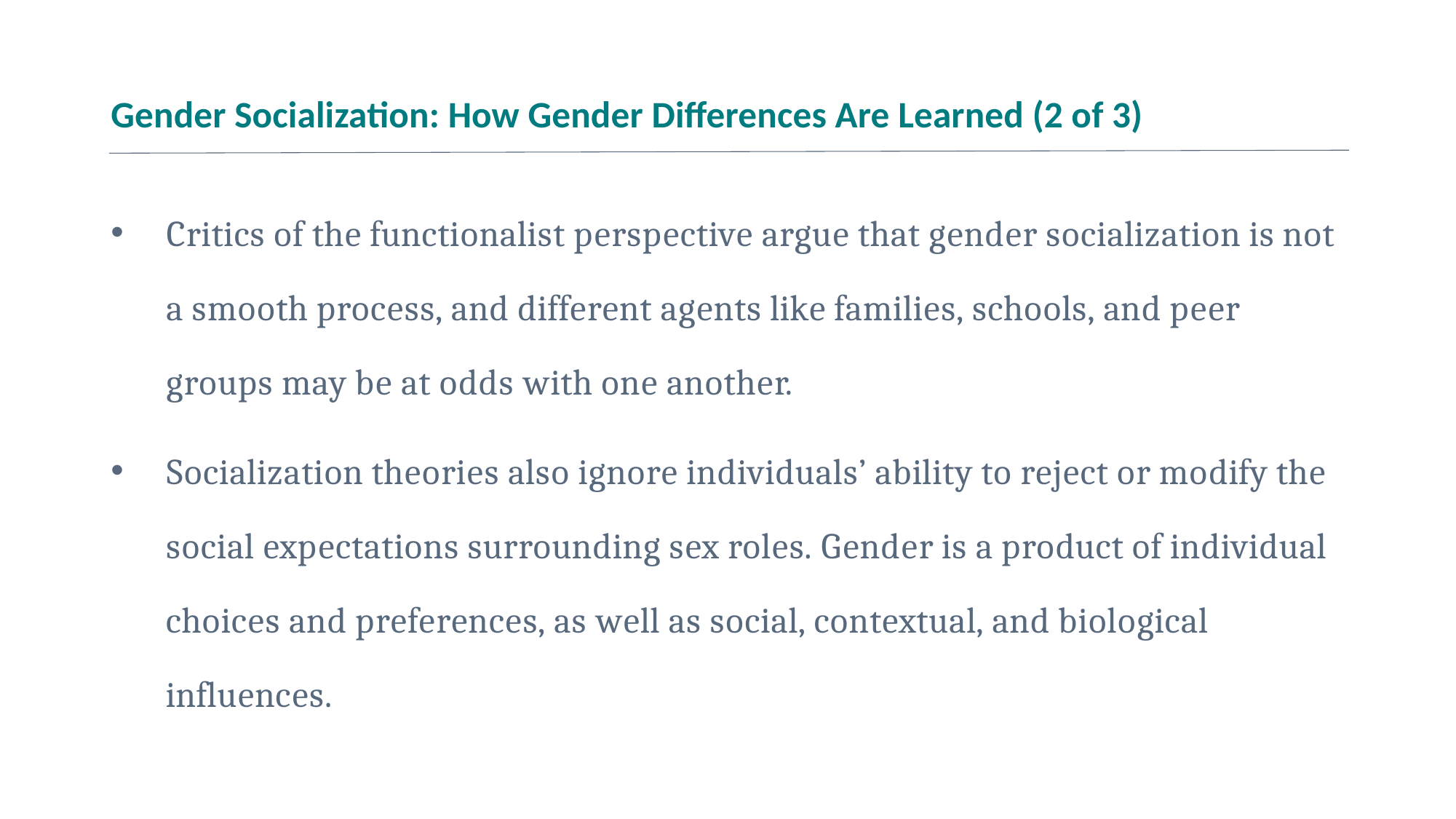

# Gender Socialization: How Gender Differences Are Learned (2 of 3)
Critics of the functionalist perspective argue that gender socialization is not a smooth process, and different agents like families, schools, and peer groups may be at odds with one another.
Socialization theories also ignore individuals’ ability to reject or modify the social expectations surrounding sex roles. Gender is a product of individual choices and preferences, as well as social, contextual, and biological influences.